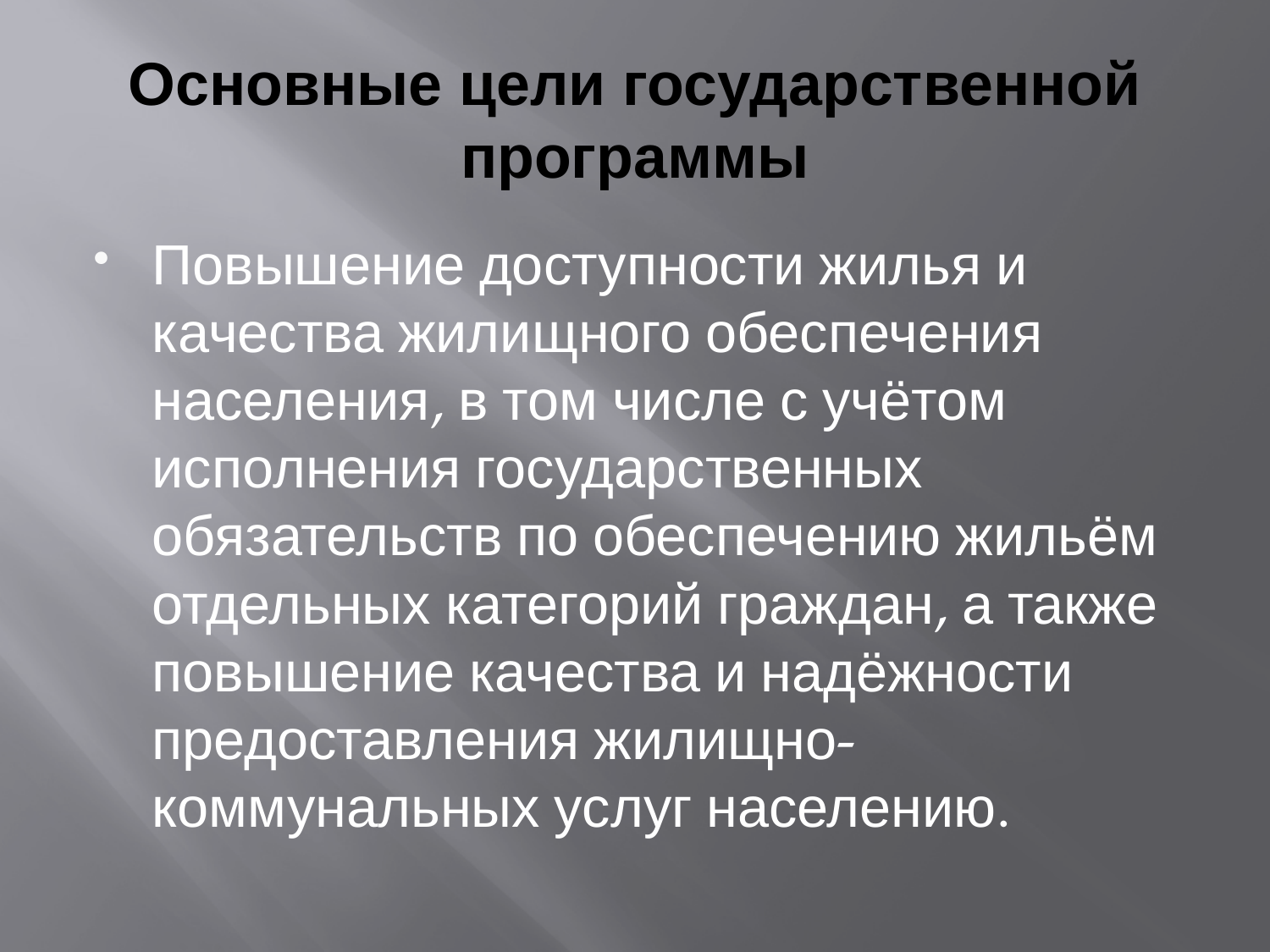

# Основные цели государственной программы
Повышение доступности жилья и качества жилищного обеспечения населения, в том числе с учётом исполнения государственных обязательств по обеспечению жильём отдельных категорий граждан, а также повышение качества и надёжности предоставления жилищно-коммунальных услуг населению.